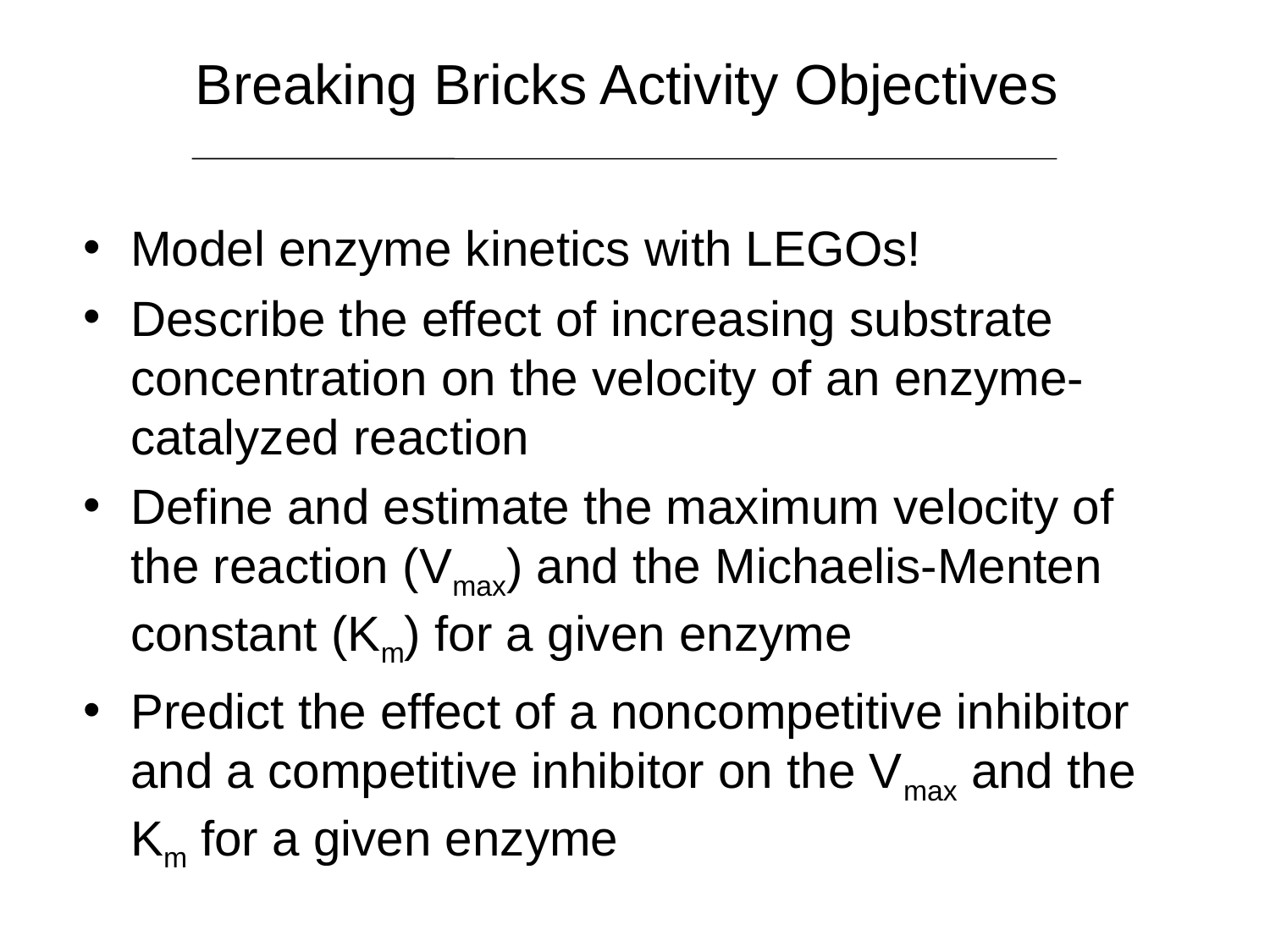

Breaking Bricks Activity Objectives

Model enzyme kinetics with LEGOs!
Describe the effect of increasing substrate concentration on the velocity of an enzyme-catalyzed reaction
Define and estimate the maximum velocity of the reaction (Vmax) and the Michaelis-Menten constant (Km) for a given enzyme
Predict the effect of a noncompetitive inhibitor and a competitive inhibitor on the Vmax and the Km for a given enzyme